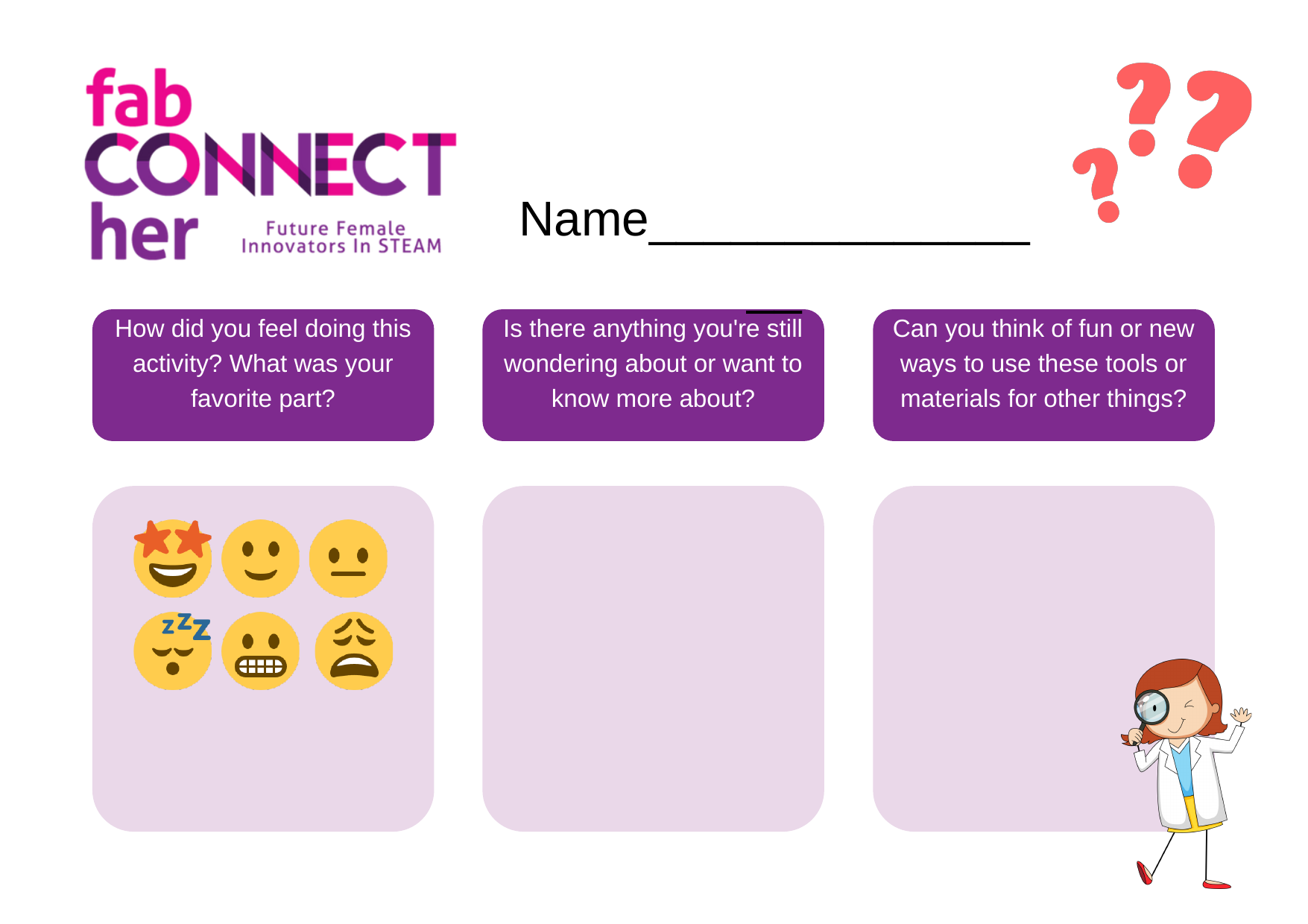

Name________________

How did you feel doing this activity? What was your favorite part?

Is there anything you're still wondering about or want to know more about?

Can you think of fun or new ways to use these tools or materials for other things?